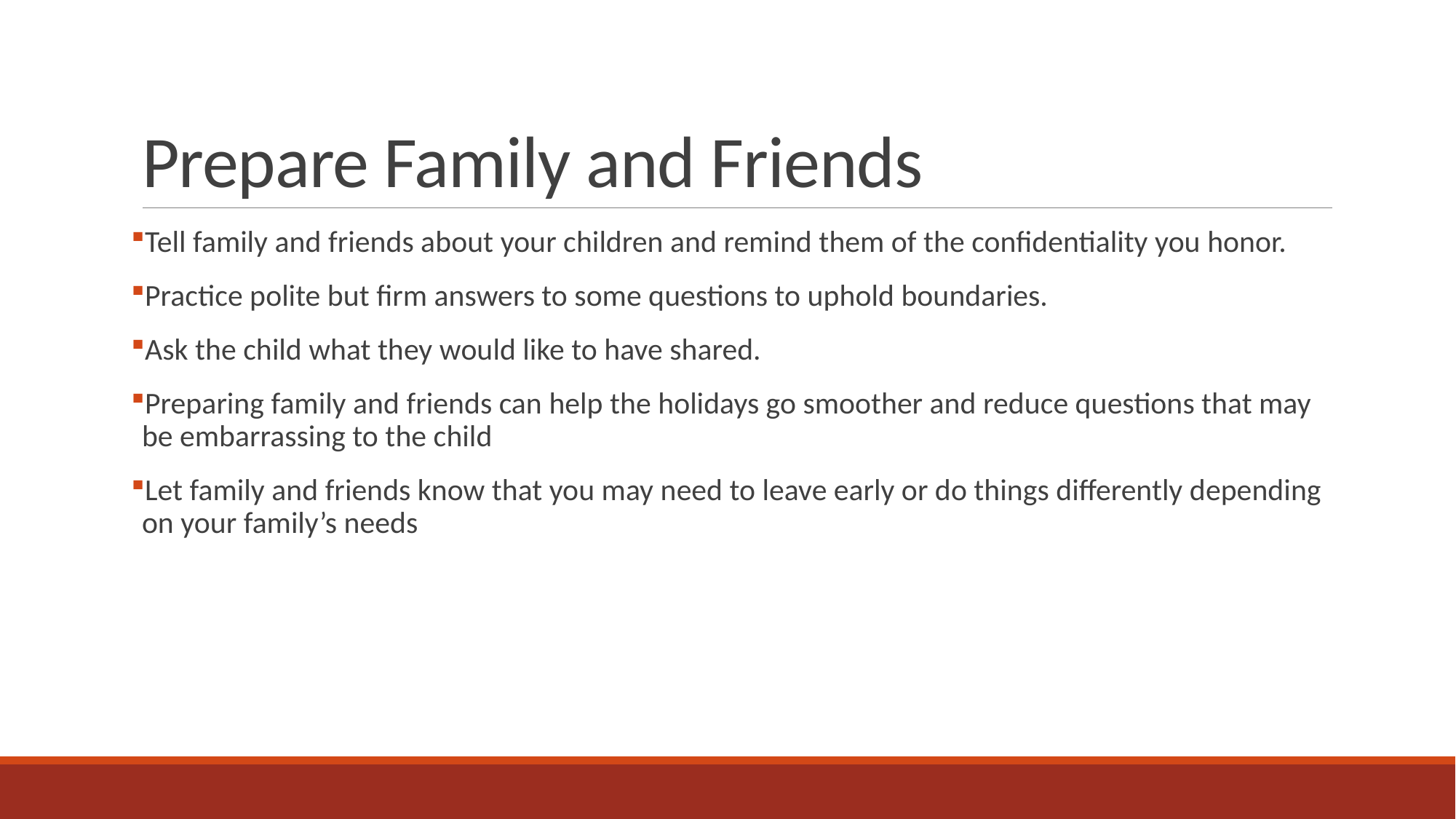

# Prepare Family and Friends
Tell family and friends about your children and remind them of the confidentiality you honor.
Practice polite but firm answers to some questions to uphold boundaries.
Ask the child what they would like to have shared.
Preparing family and friends can help the holidays go smoother and reduce questions that may be embarrassing to the child
Let family and friends know that you may need to leave early or do things differently depending on your family’s needs